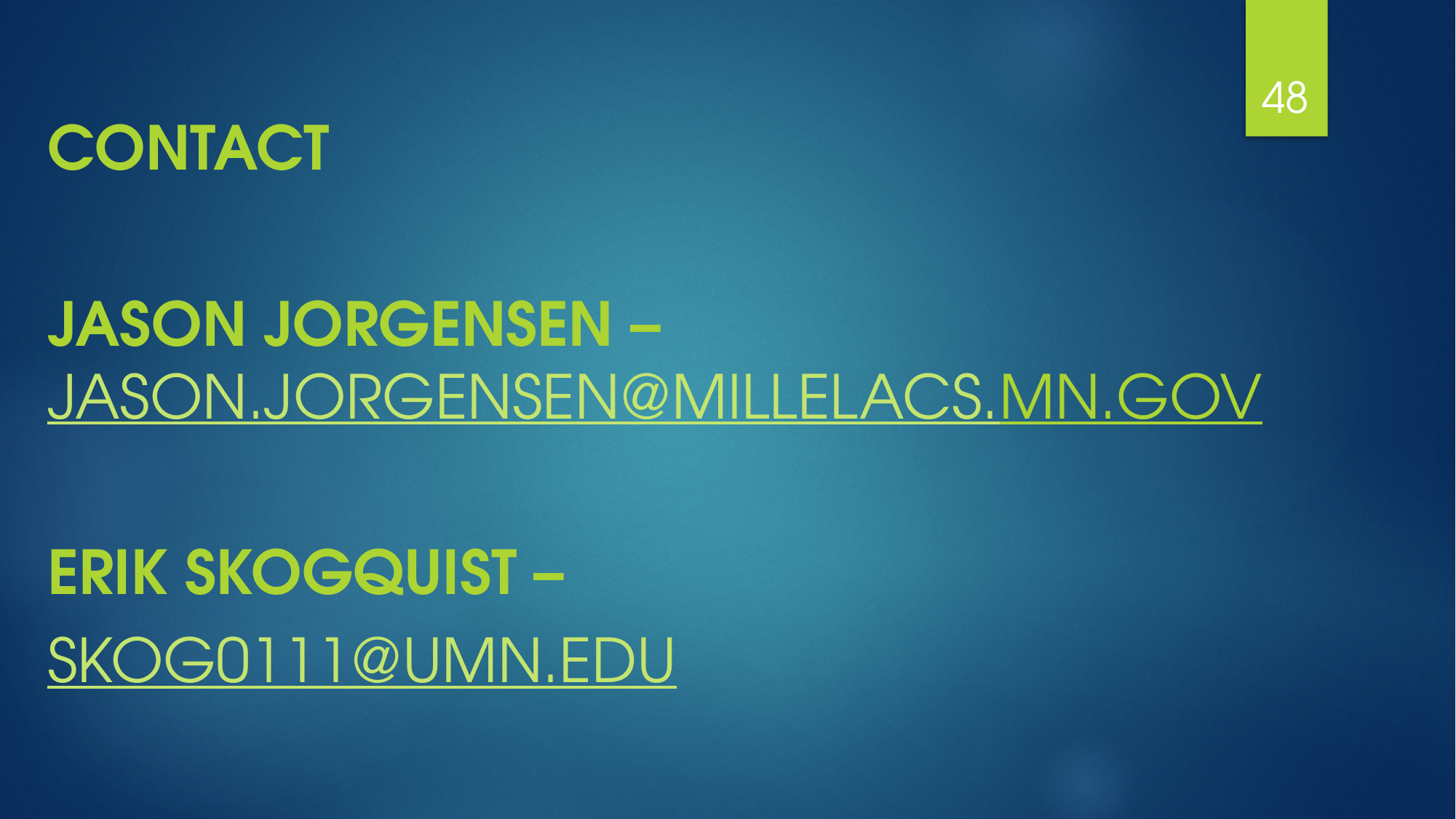

48
Contact

Jason Jorgensen – Jason.Jorgensen@Millelacs.mn.Gov

Erik Skogquist –
skog0111@umn.edu